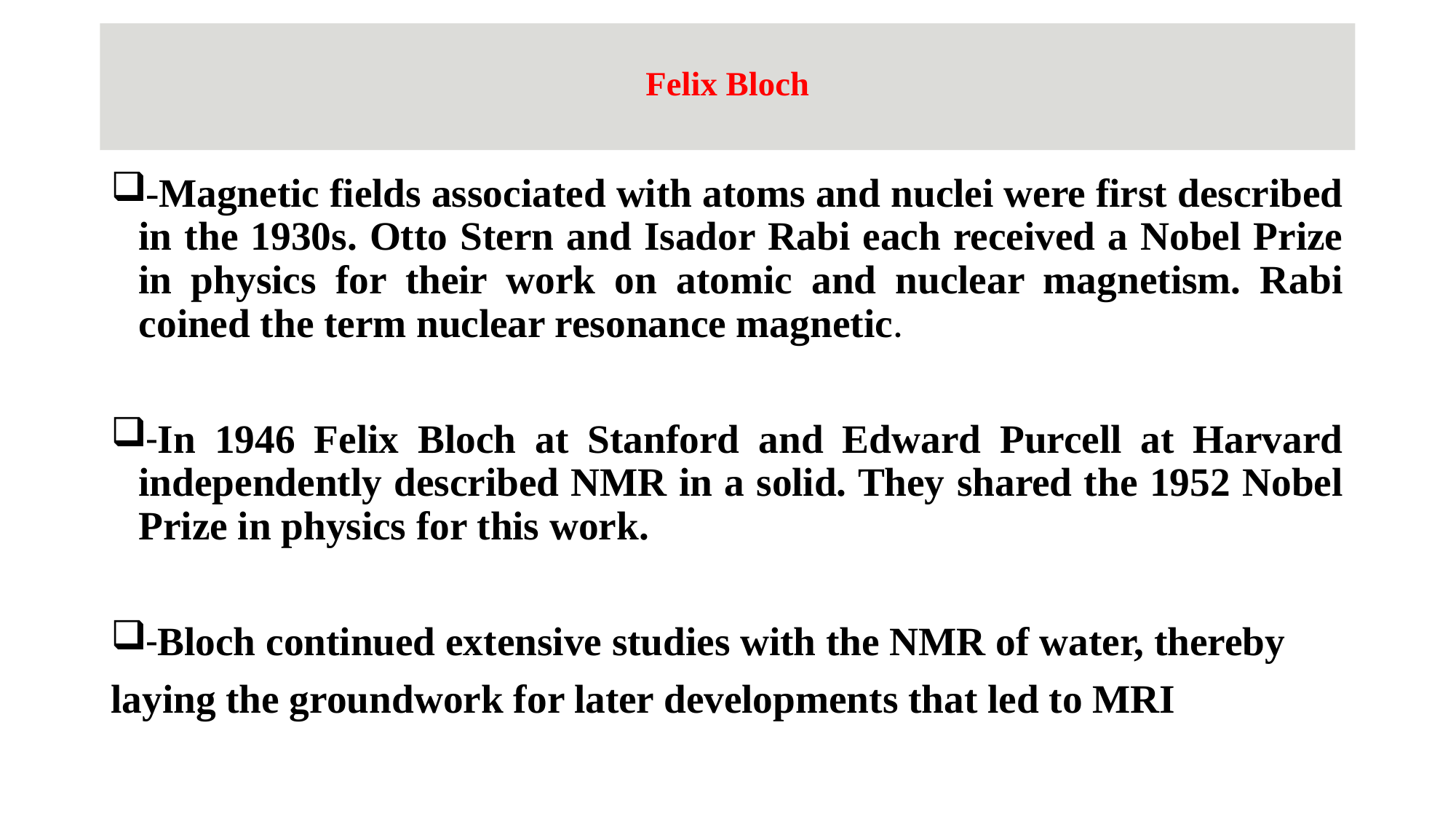

# Felix Bloch
-Magnetic fields associated with atoms and nuclei were first described in the 1930s. Otto Stern and Isador Rabi each received a Nobel Prize in physics for their work on atomic and nuclear magnetism. Rabi coined the term nuclear resonance magnetic.

-In 1946 Felix Bloch at Stanford and Edward Purcell at Harvard independently described NMR in a solid. They shared the 1952 Nobel Prize in physics for this work.

-Bloch continued extensive studies with the NMR of water, thereby
laying the groundwork for later developments that led to MRI